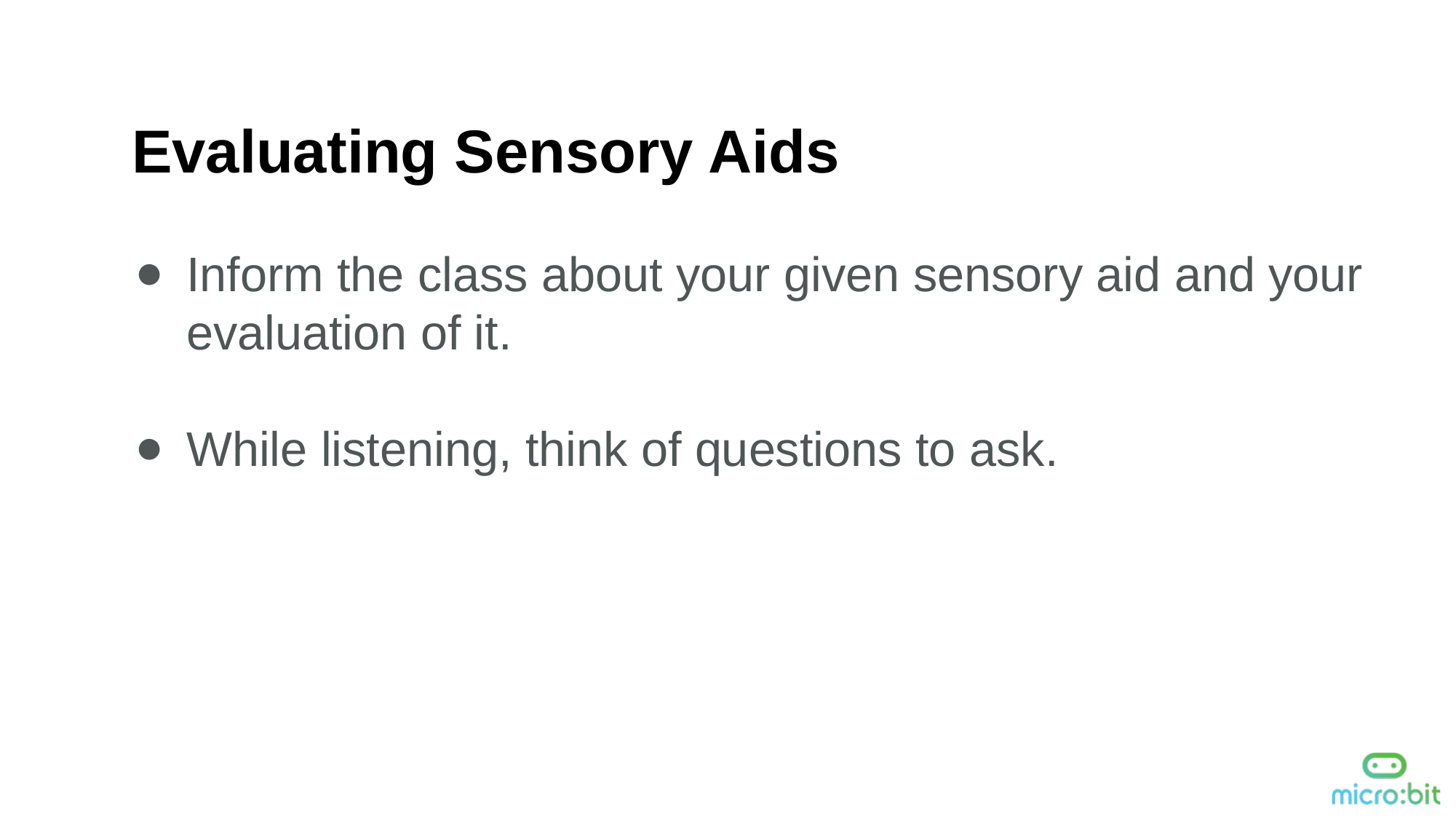

Evaluating Sensory Aids

Inform the class about your given sensory aid and your evaluation of it.

While listening, think of questions to ask.